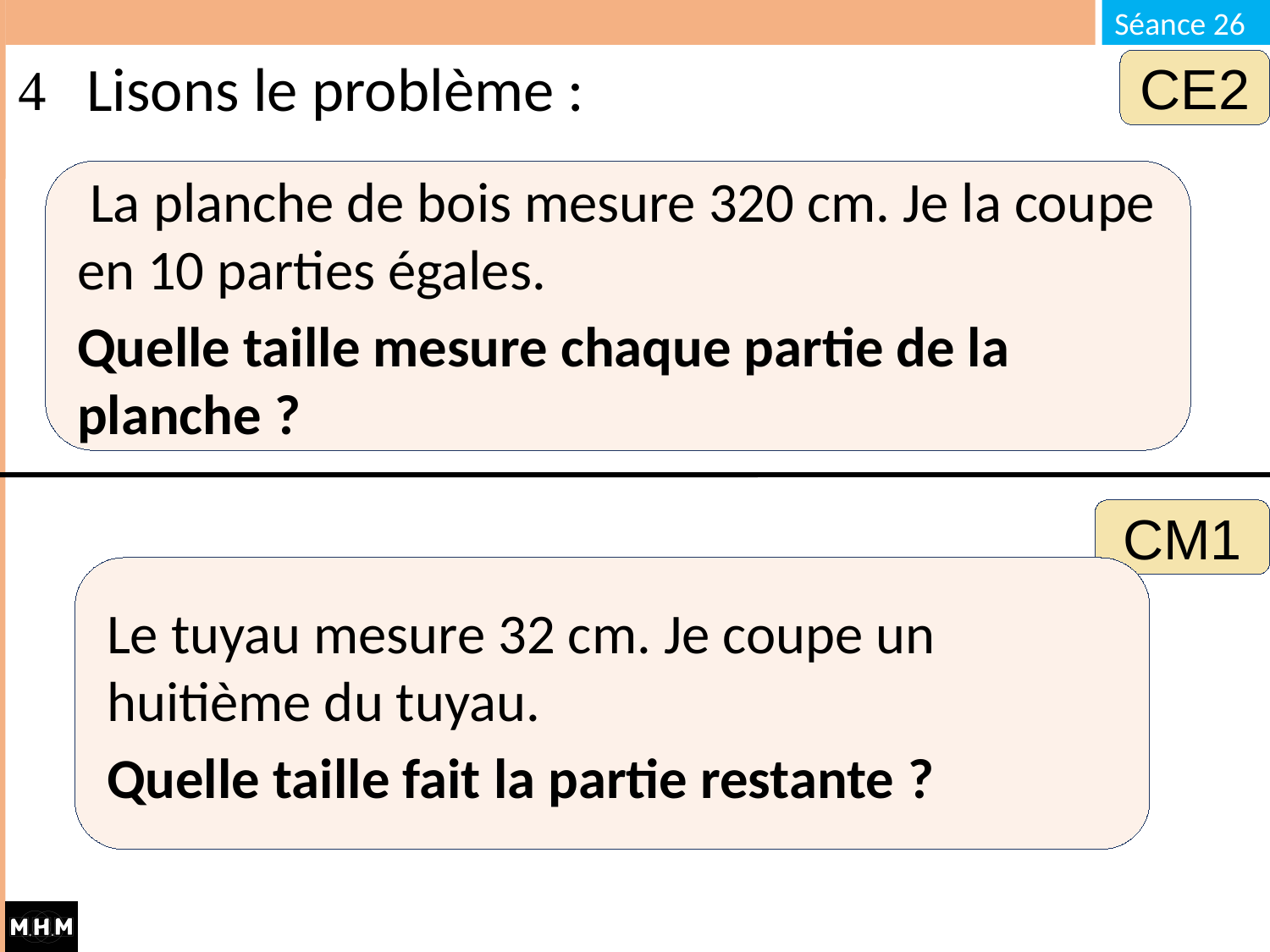

# Lisons le problème :
CE2
 La planche de bois mesure 320 cm. Je la coupe en 10 parties égales.
Quelle taille mesure chaque partie de la planche ?

CM1
Le tuyau mesure 32 cm. Je coupe un huitième du tuyau.
Quelle taille fait la partie restante ?